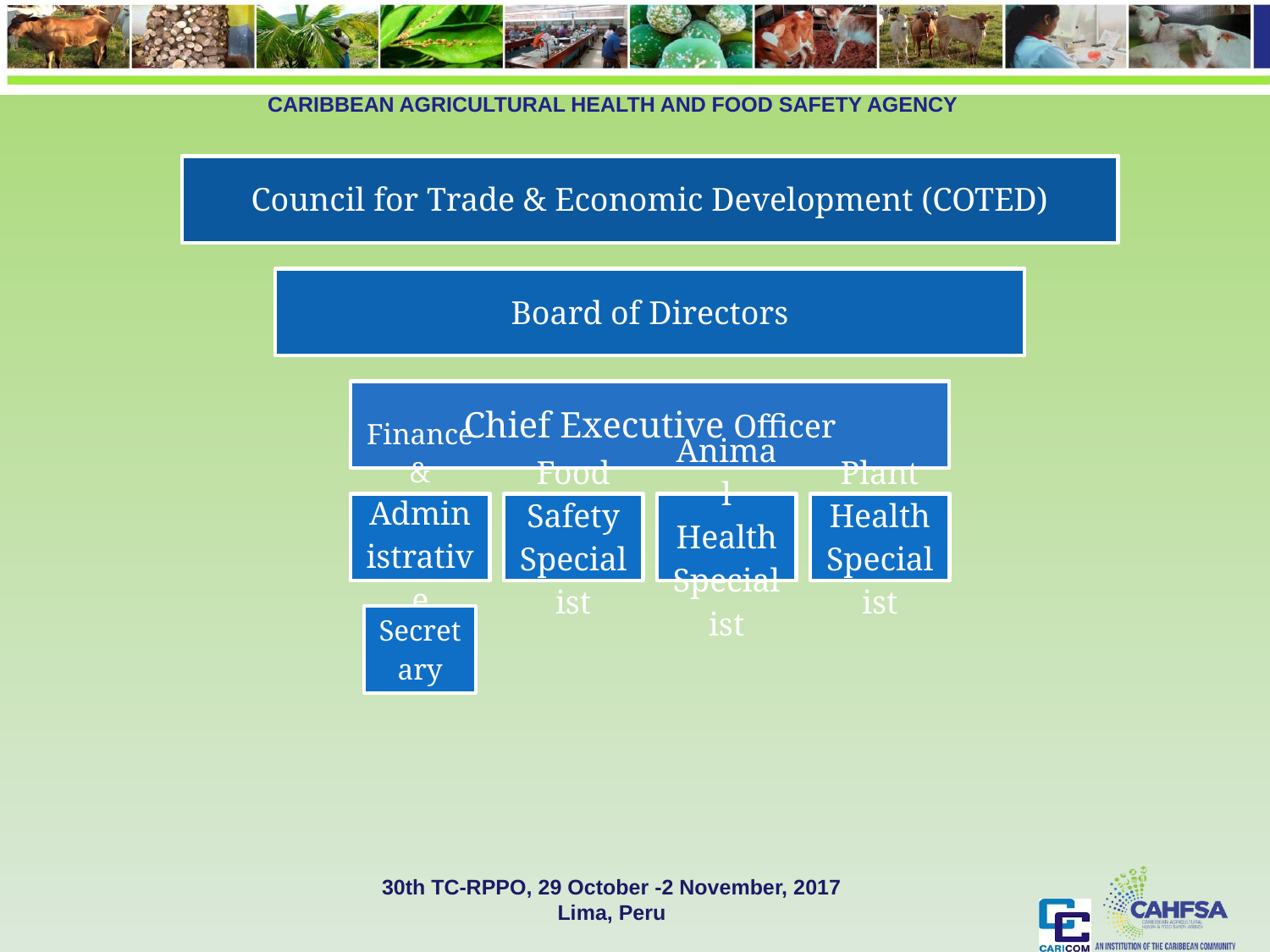

Chief Executive Officer
Board of Directors
Council for Trade & Economic Development (COTED)